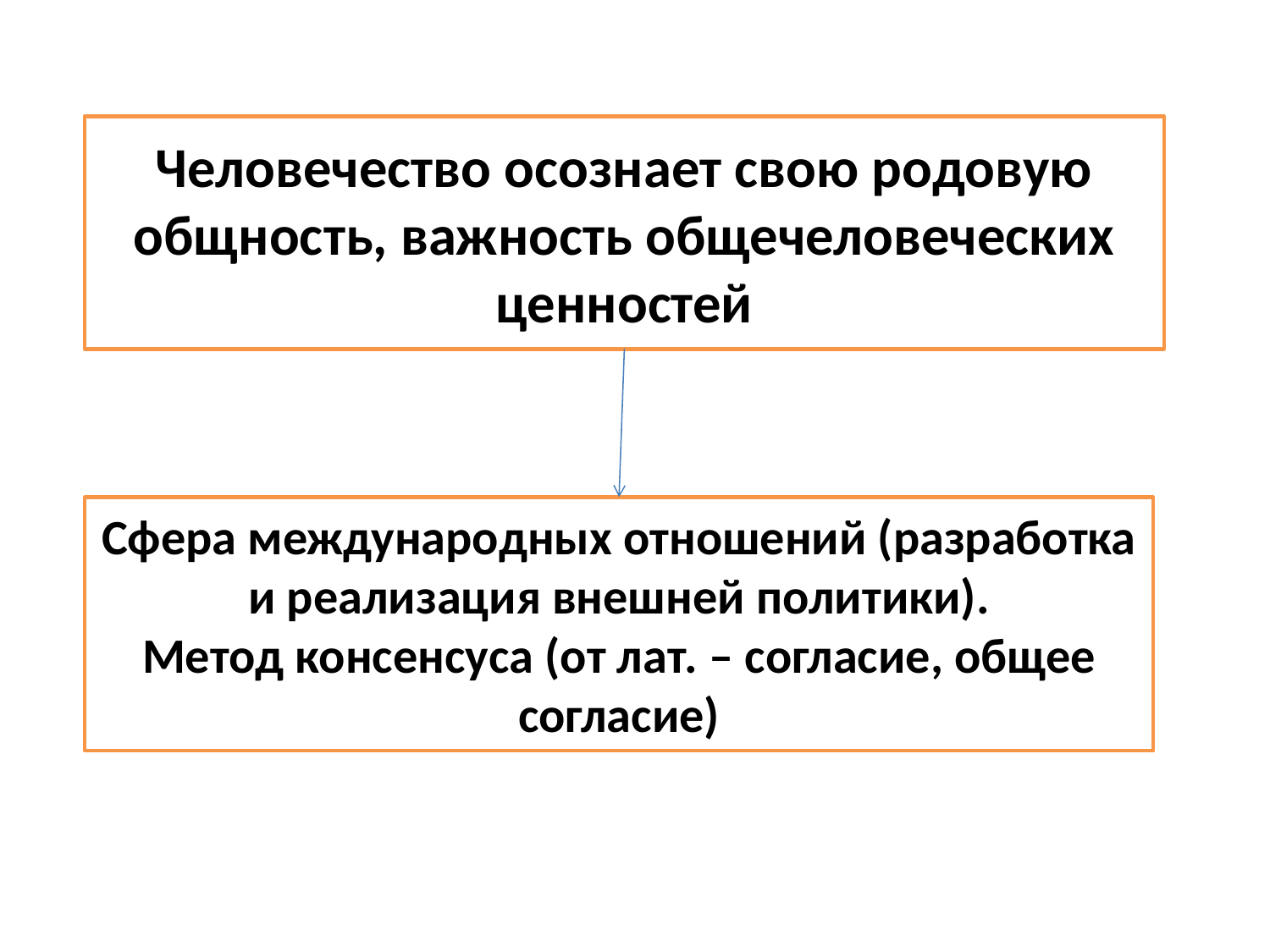

Человечество осознает свою родовую общность, важность общечеловеческих ценностей

Сфера международных отношений (разработка и реализация внешней политики).
Метод консенсуса (от лат. – согласие, общее согласие)